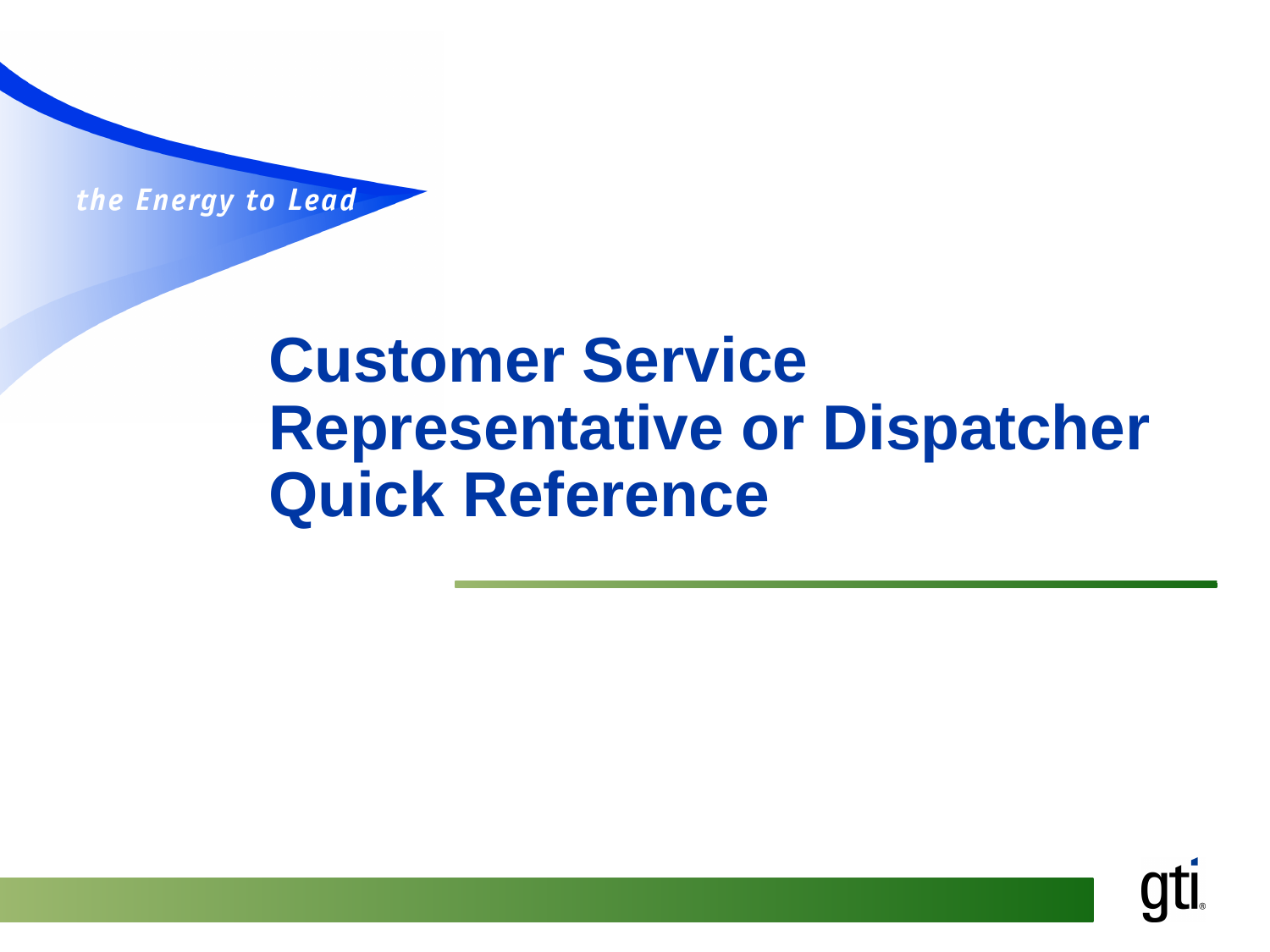

# Customer Service Representative or Dispatcher Quick Reference